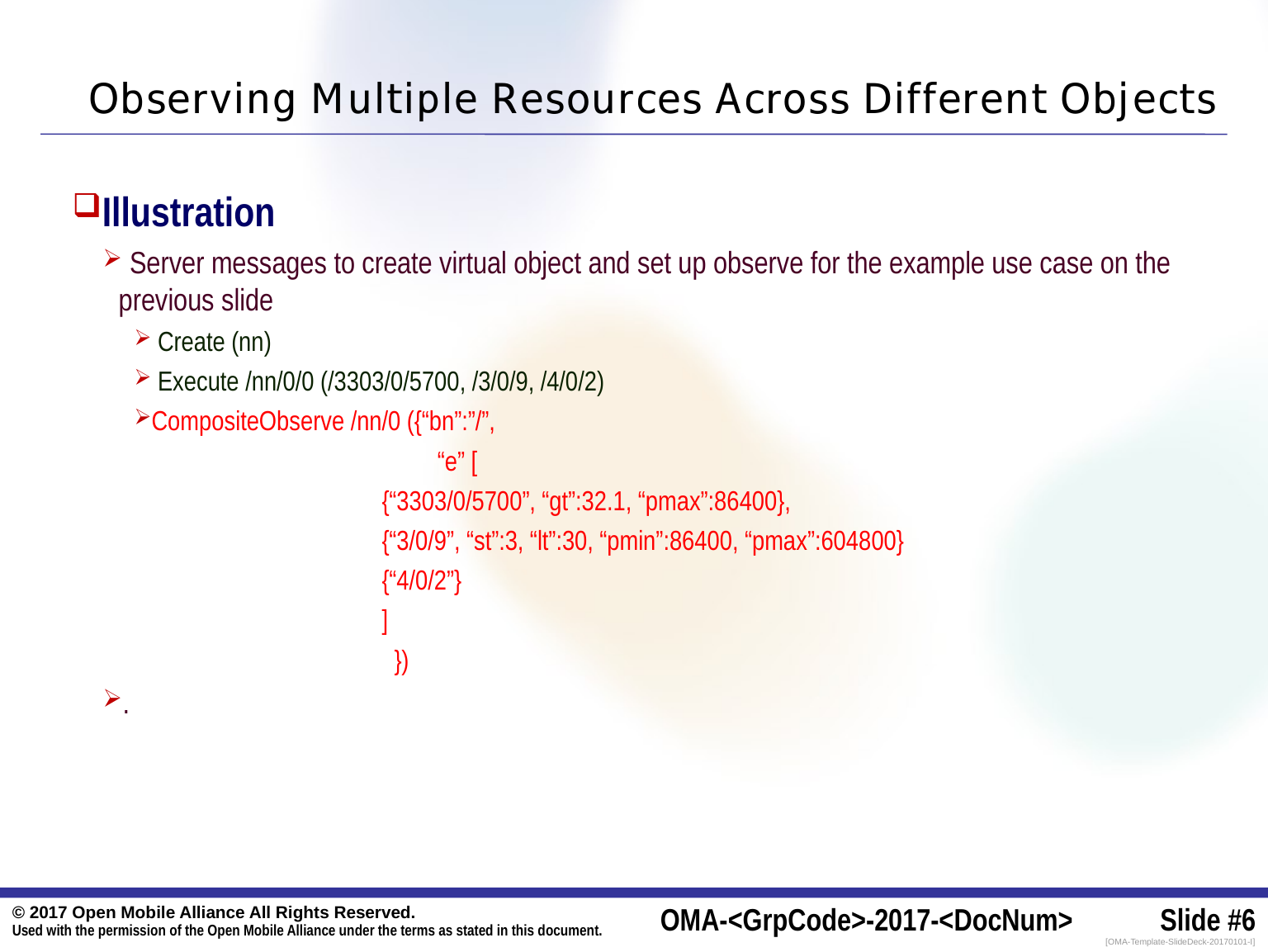

Observing Multiple Resources Across Different Objects
Illustration
 Server messages to create virtual object and set up observe for the example use case on the previous slide
 Create (nn)
 Execute /nn/0/0 (/3303/0/5700, /3/0/9, /4/0/2)
CompositeObserve /nn/0 ({“bn”:”/”,
	                             “e” [
		{“3303/0/5700”, “gt”:32.1, “pmax”:86400},
		{“3/0/9”, “st”:3, “lt”:30, “pmin”:86400, “pmax”:604800}
		{“4/0/2”}
		]
	                      })
.